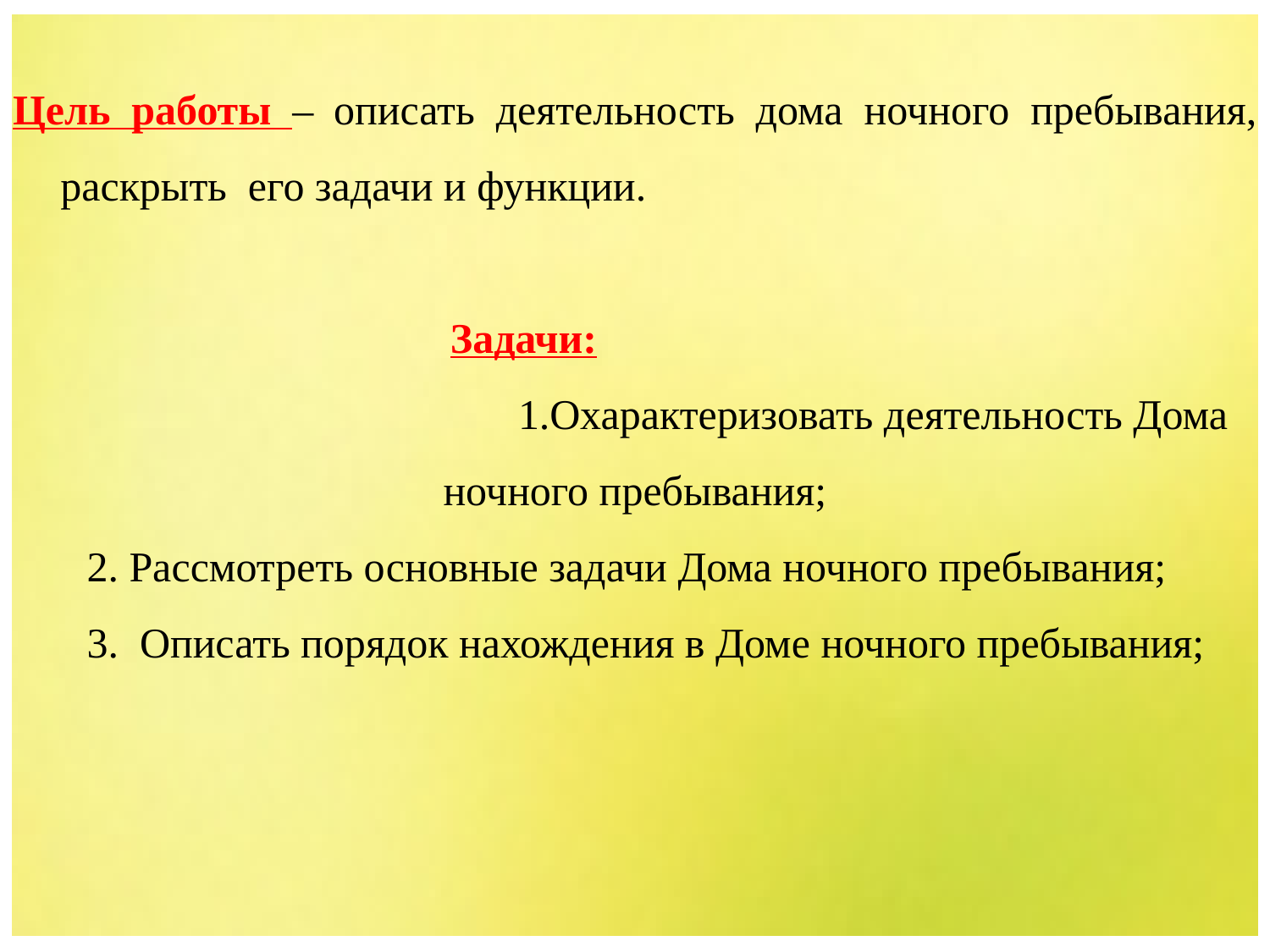

Цель работы – описать деятельность дома ночного пребывания, раскрыть  его задачи и функции.
                                                                                                                                                               Задачи:                                                                                                            1.Охарактеризовать деятельность Дома ночного пребывания;
       2. Рассмотреть основные задачи Дома ночного пребывания;
       3.  Описать порядок нахождения в Доме ночного пребывания;